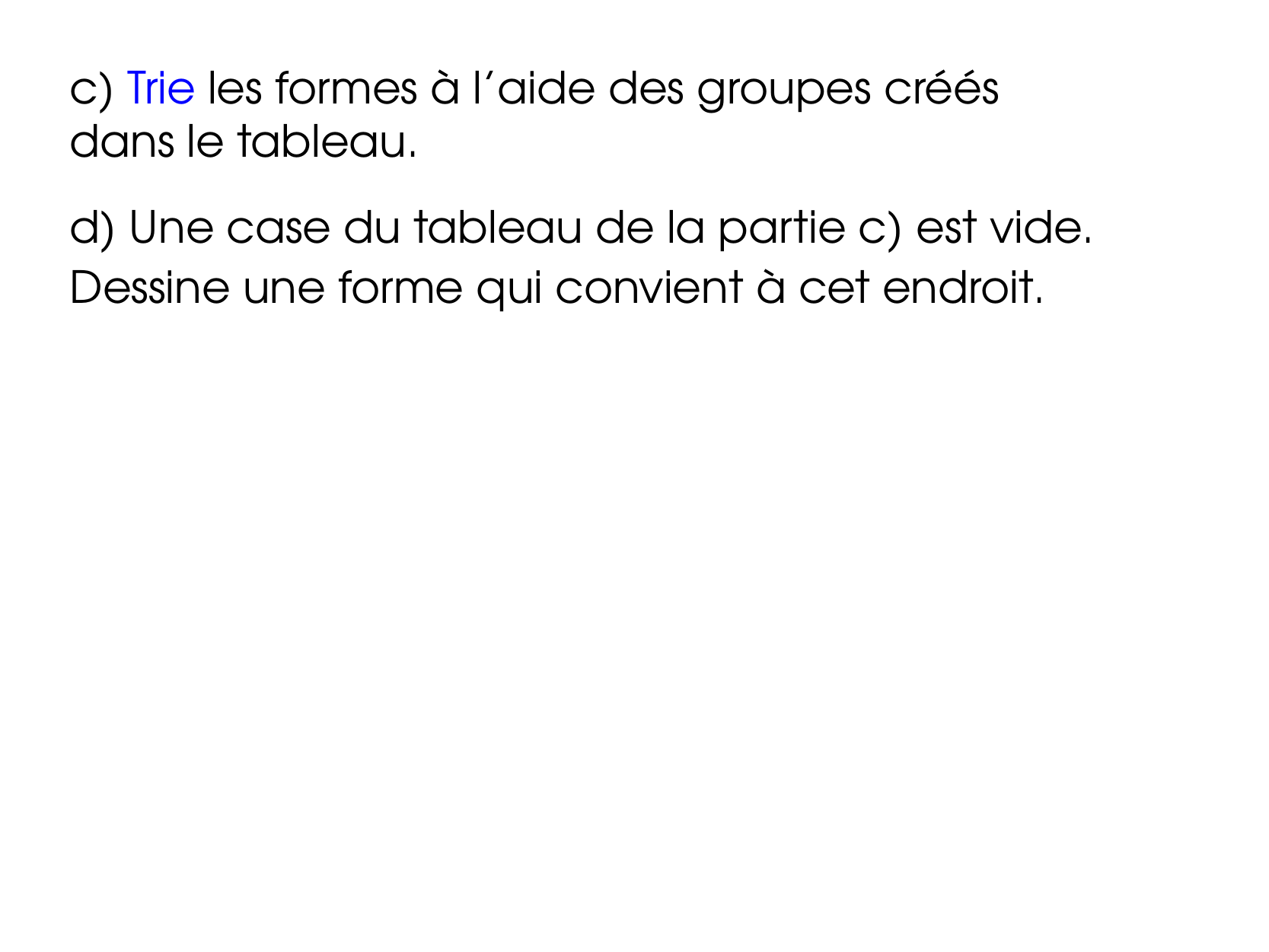

c) Trie les formes à l’aide des groupes créés dans le tableau.
d) Une case du tableau de la partie c) est vide.
Dessine une forme qui convient à cet endroit.